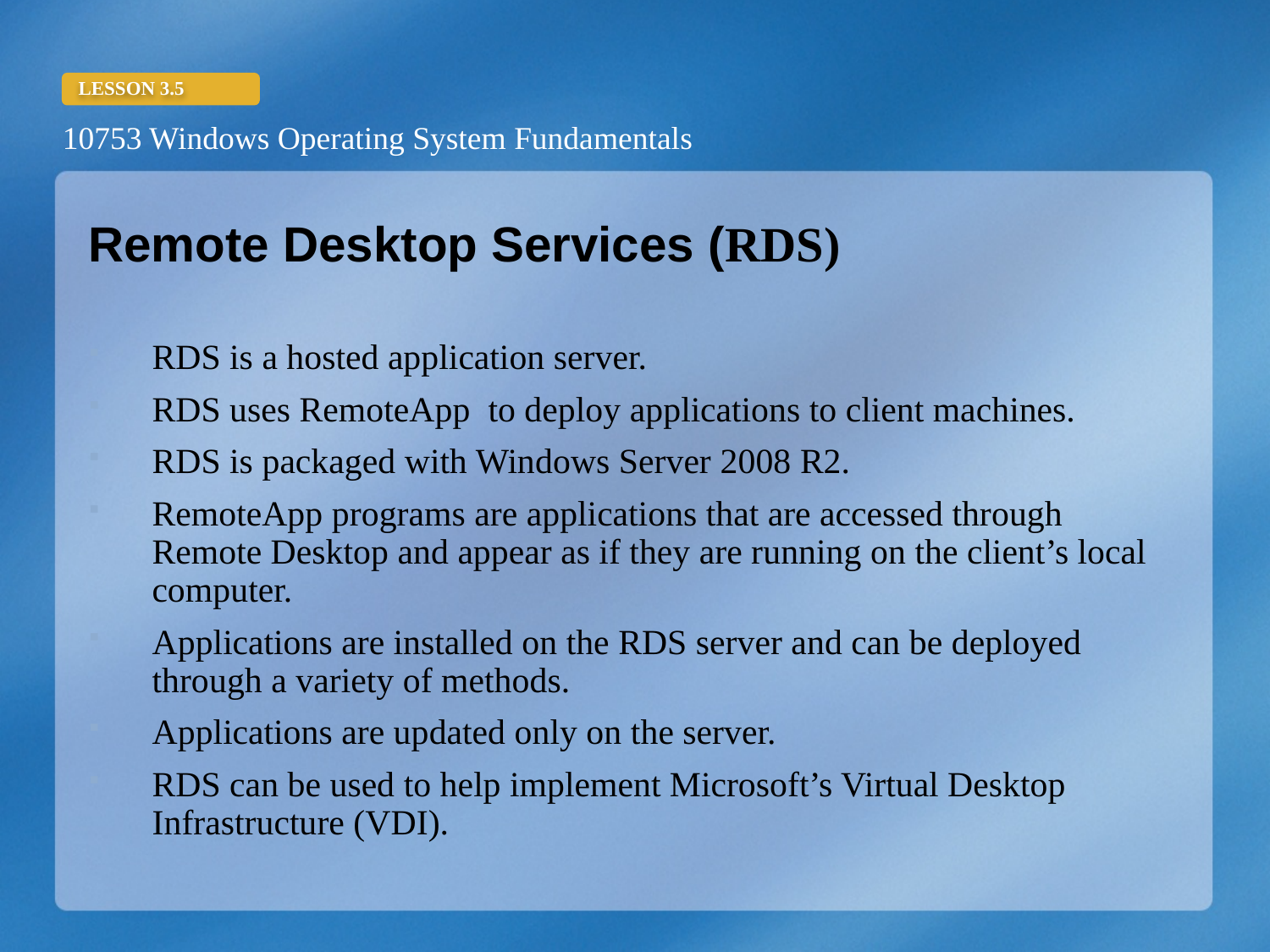

Remote Desktop Services (RDS)

RDS is a hosted application server.
RDS uses RemoteApp  to deploy applications to client machines.
RDS is packaged with Windows Server 2008 R2.
RemoteApp programs are applications that are accessed through Remote Desktop and appear as if they are running on the client’s local computer.
Applications are installed on the RDS server and can be deployed through a variety of methods.
Applications are updated only on the server.
RDS can be used to help implement Microsoft’s Virtual Desktop Infrastructure (VDI).